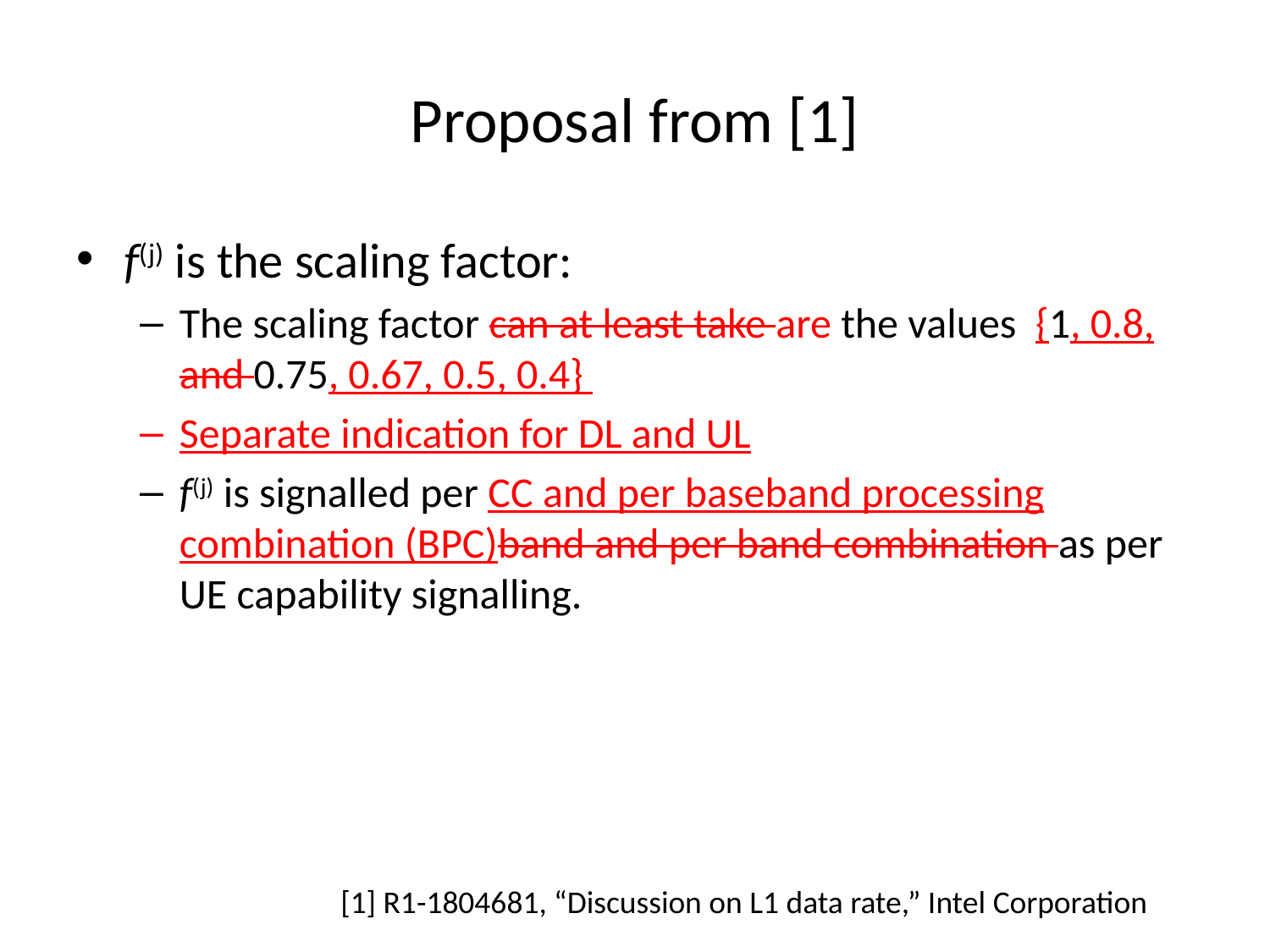

# Proposal from [1]
f(j) is the scaling factor:
The scaling factor can at least take are the values  {1, 0.8, and 0.75, 0.67, 0.5, 0.4}
Separate indication for DL and UL
f(j) is signalled per CC and per baseband processing combination (BPC)band and per band combination as per UE capability signalling.

[1] R1-1804681, “Discussion on L1 data rate,” Intel Corporation